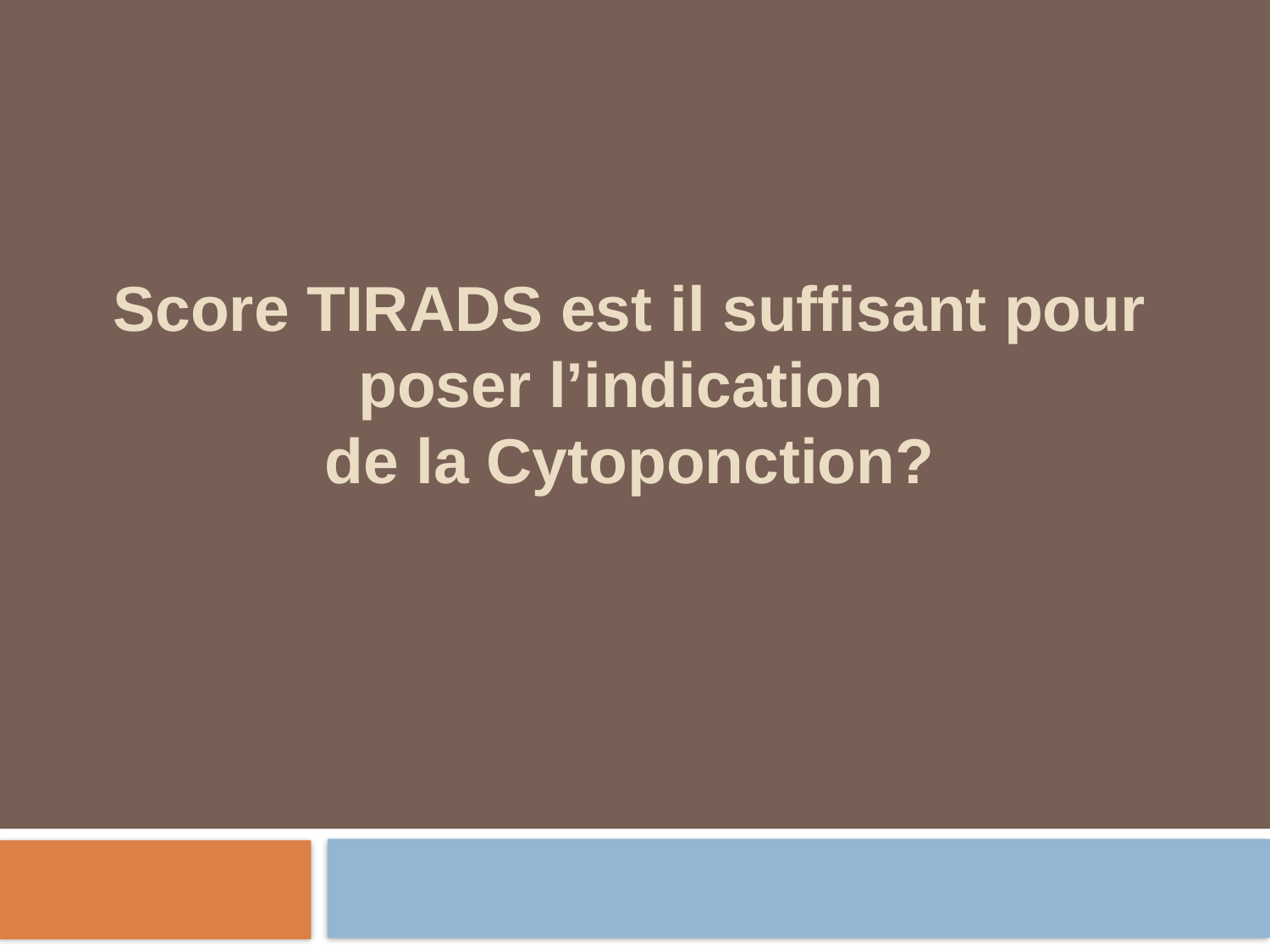

# Score TIRADS est il suffisant pour poser l’indication de la Cytoponction?